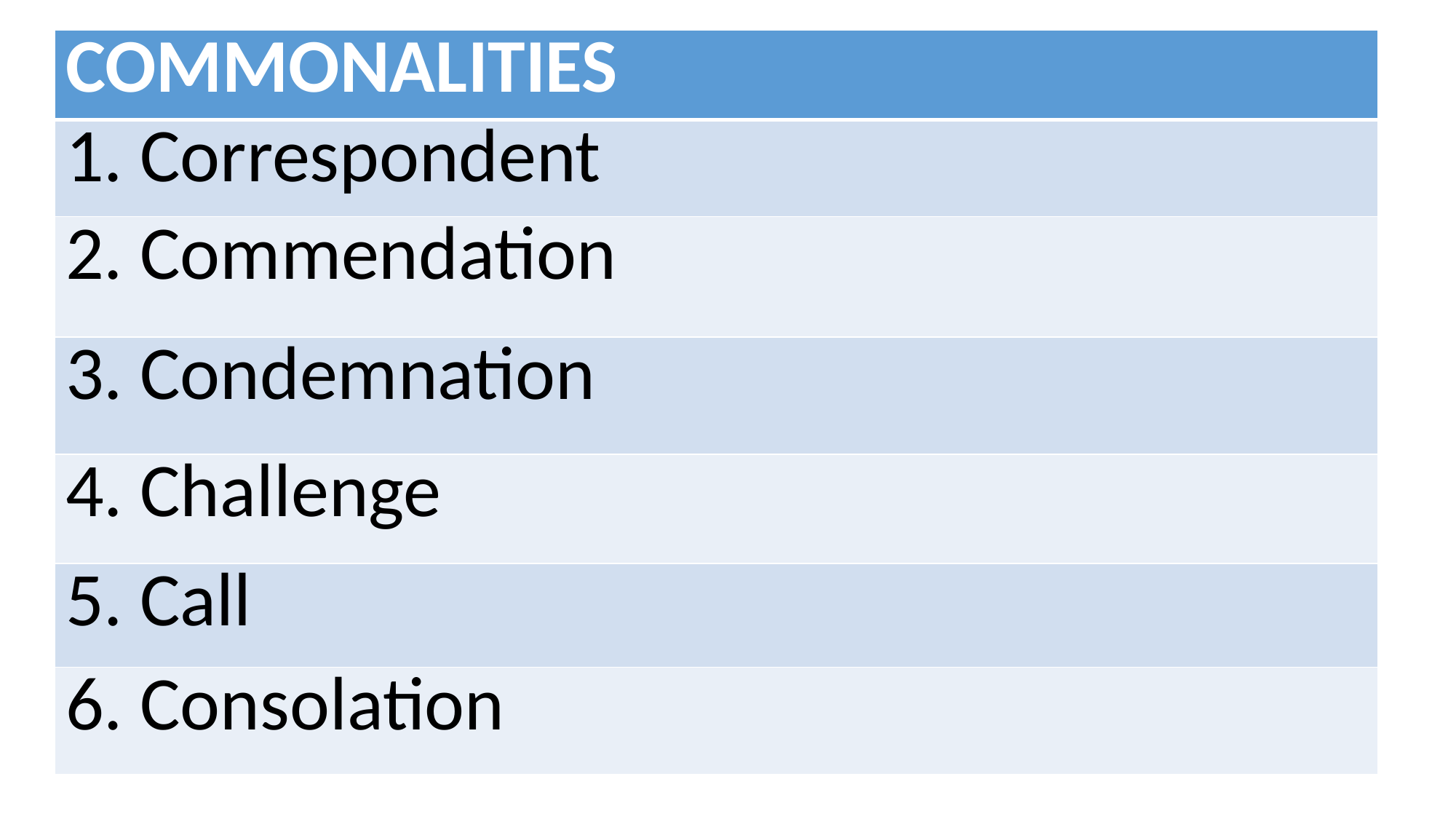

| COMMONALITIES |
| --- |
| 1. Correspondent |
| 2. Commendation |
| 3. Condemnation |
| 4. Challenge |
| 5. Call |
| 6. Consolation |